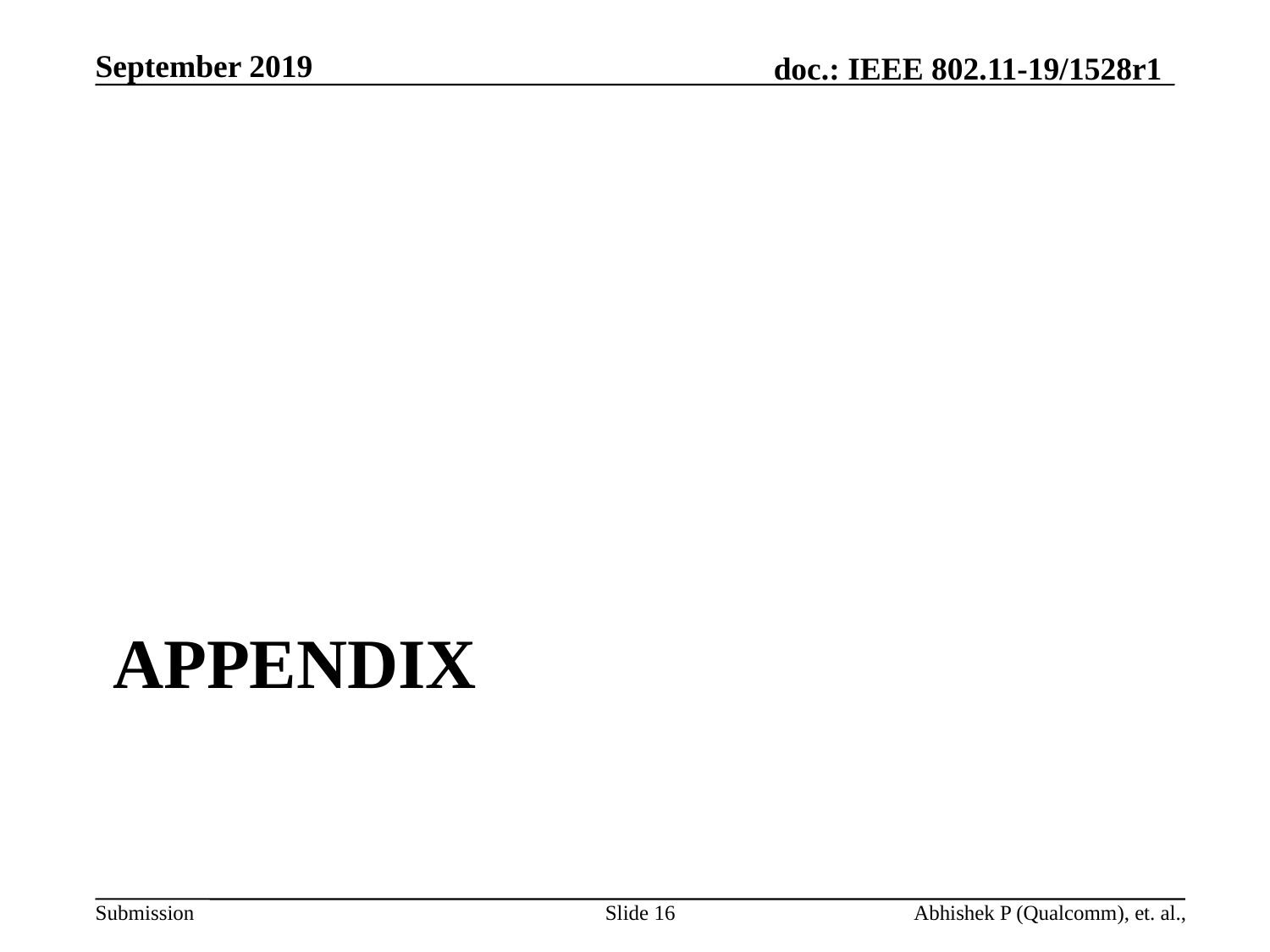

# Appendix
Slide 16
Abhishek P (Qualcomm), et. al.,